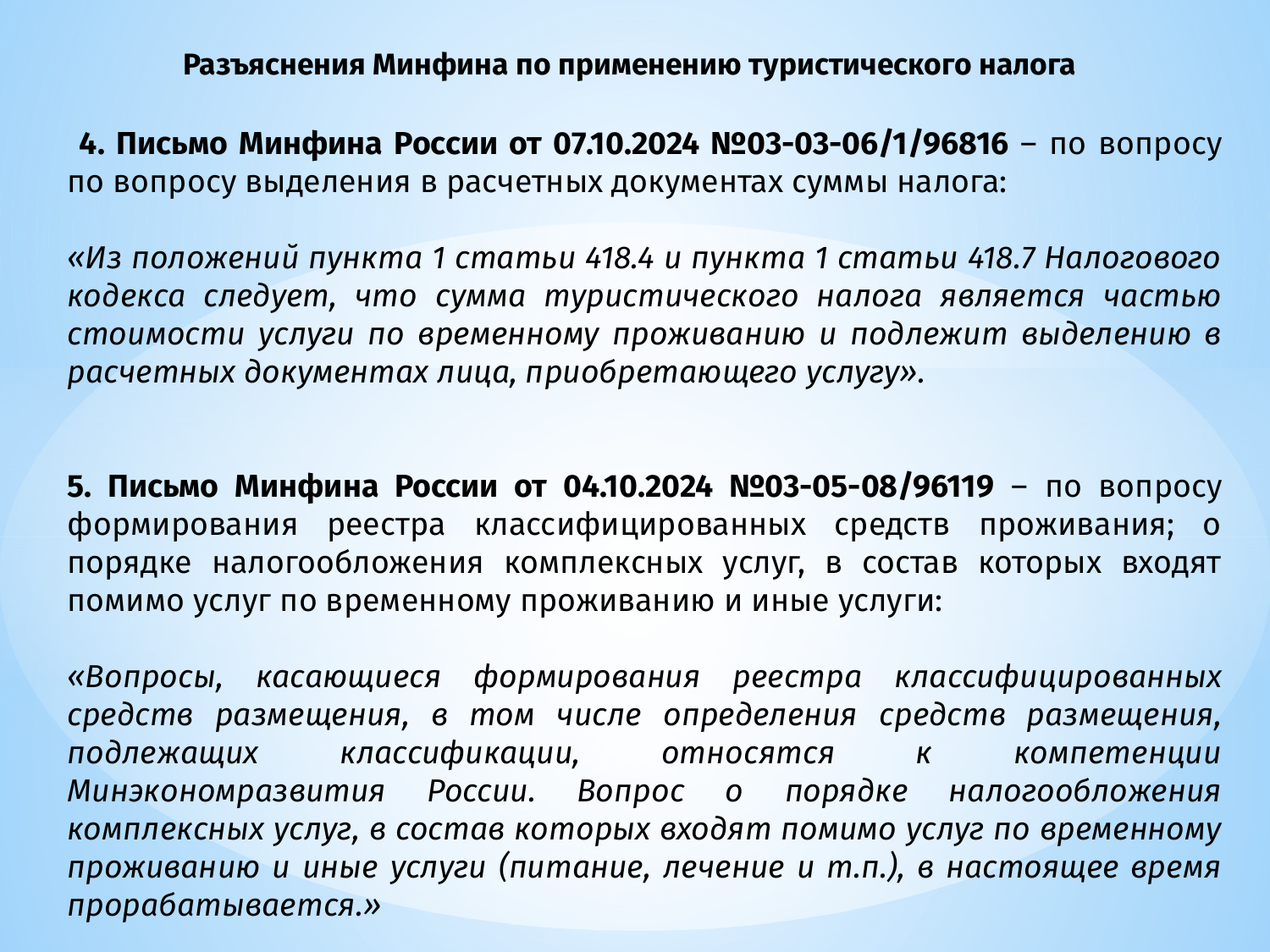

Разъяснения Минфина по применению туристического налога
 4. Письмо Минфина России от 07.10.2024 №03-03-06/1/96816 – по вопросу по вопросу выделения в расчетных документах суммы налога:

«Из положений пункта 1 статьи 418.4 и пункта 1 статьи 418.7 Налогового кодекса следует, что сумма туристического налога является частью стоимости услуги по временному проживанию и подлежит выделению в расчетных документах лица, приобретающего услугу».

5. Письмо Минфина России от 04.10.2024 №03-05-08/96119 – по вопросу формирования реестра классифицированных средств проживания; о порядке налогообложения комплексных услуг, в состав которых входят помимо услуг по временному проживанию и иные услуги:

«Вопросы, касающиеся формирования реестра классифицированных средств размещения, в том числе определения средств размещения, подлежащих классификации, относятся к компетенции Минэкономразвития России. Вопрос о порядке налогообложения комплексных услуг, в состав которых входят помимо услуг по временному проживанию и иные услуги (питание, лечение и т.п.), в настоящее время прорабатывается.»